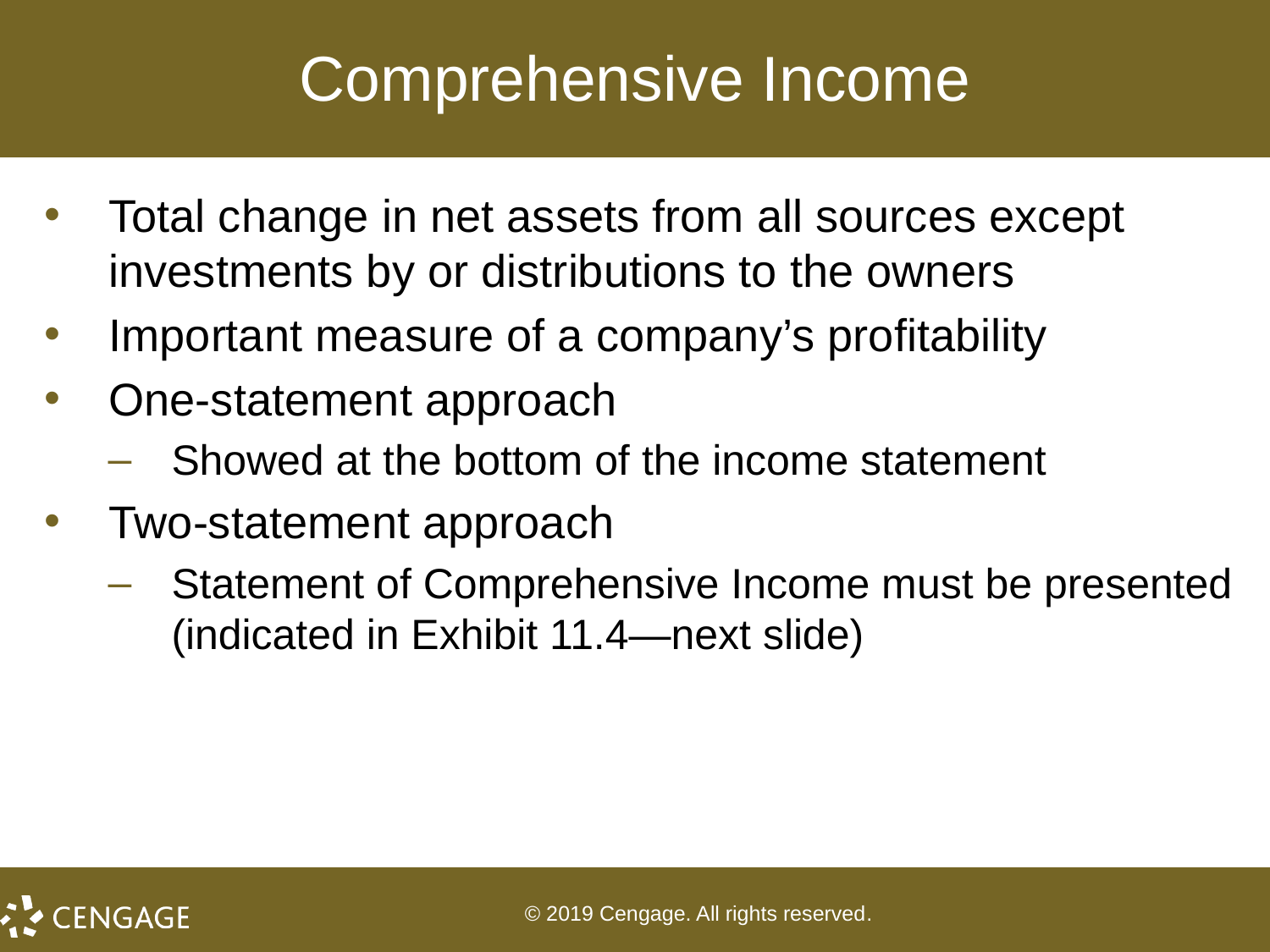

# Comprehensive Income
Total change in net assets from all sources except investments by or distributions to the owners
Important measure of a company’s profitability
One-statement approach
Showed at the bottom of the income statement
Two-statement approach
Statement of Comprehensive Income must be presented (indicated in Exhibit 11.4—next slide)